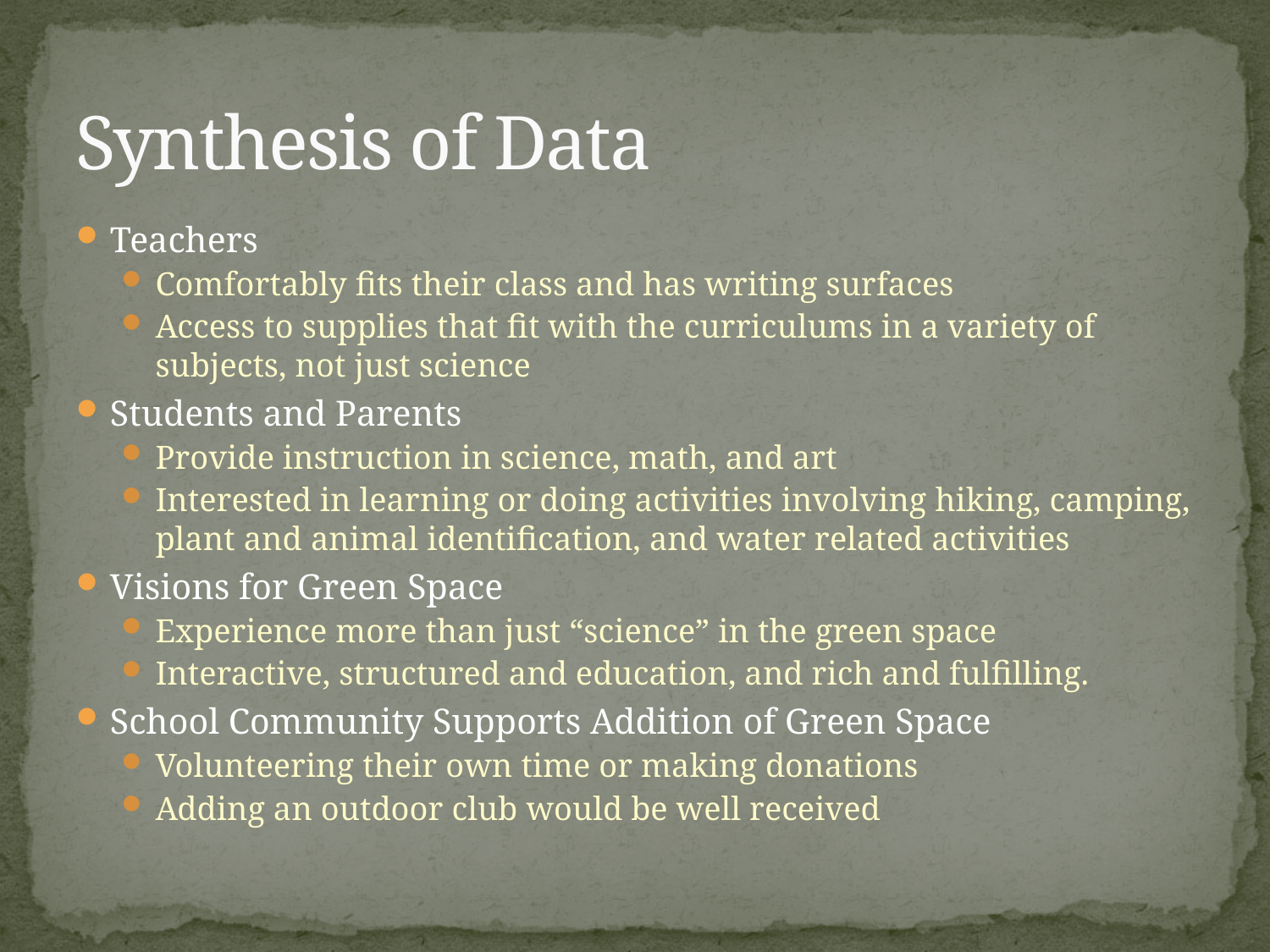

# Synthesis of Data
Teachers
Comfortably fits their class and has writing surfaces
Access to supplies that fit with the curriculums in a variety of subjects, not just science
Students and Parents
Provide instruction in science, math, and art
Interested in learning or doing activities involving hiking, camping, plant and animal identification, and water related activities
Visions for Green Space
Experience more than just “science” in the green space
Interactive, structured and education, and rich and fulfilling.
School Community Supports Addition of Green Space
Volunteering their own time or making donations
Adding an outdoor club would be well received